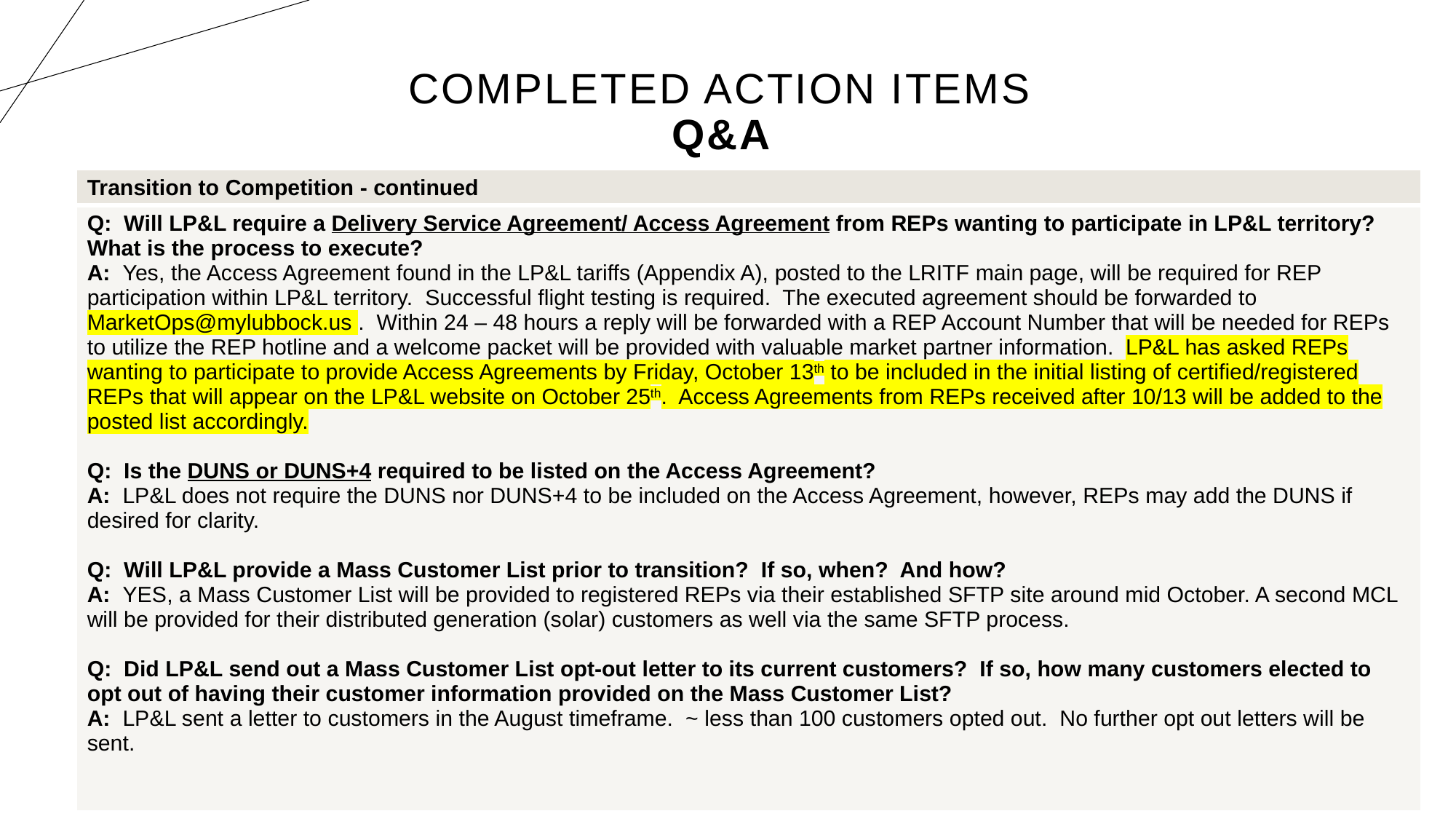

# Completed Action Items Q&A
| Transition to Competition - continued |
| --- |
| Q: Will LP&L require a Delivery Service Agreement/ Access Agreement from REPs wanting to participate in LP&L territory? What is the process to execute? A: Yes, the Access Agreement found in the LP&L tariffs (Appendix A), posted to the LRITF main page, will be required for REP participation within LP&L territory. Successful flight testing is required. The executed agreement should be forwarded to MarketOps@mylubbock.us . Within 24 – 48 hours a reply will be forwarded with a REP Account Number that will be needed for REPs to utilize the REP hotline and a welcome packet will be provided with valuable market partner information. LP&L has asked REPs wanting to participate to provide Access Agreements by Friday, October 13th to be included in the initial listing of certified/registered REPs that will appear on the LP&L website on October 25th. Access Agreements from REPs received after 10/13 will be added to the posted list accordingly. Q: Is the DUNS or DUNS+4 required to be listed on the Access Agreement? A: LP&L does not require the DUNS nor DUNS+4 to be included on the Access Agreement, however, REPs may add the DUNS if desired for clarity. Q: Will LP&L provide a Mass Customer List prior to transition? If so, when? And how? A: YES, a Mass Customer List will be provided to registered REPs via their established SFTP site around mid October. A second MCL will be provided for their distributed generation (solar) customers as well via the same SFTP process. Q: Did LP&L send out a Mass Customer List opt-out letter to its current customers? If so, how many customers elected to opt out of having their customer information provided on the Mass Customer List? A: LP&L sent a letter to customers in the August timeframe. ~ less than 100 customers opted out. No further opt out letters will be sent. |